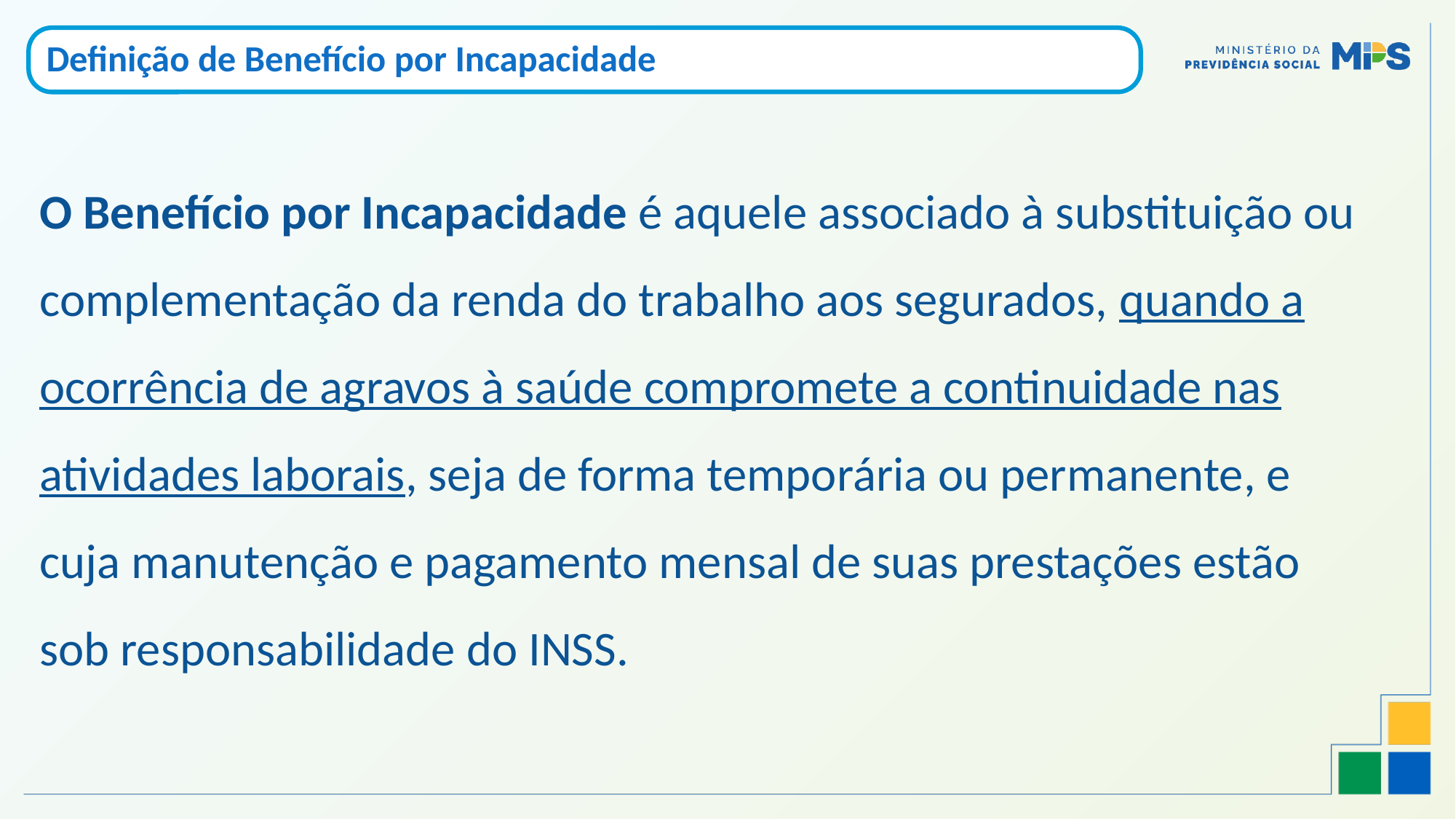

Definição de Benefício por Incapacidade
O Benefício por Incapacidade é aquele associado à substituição ou complementação da renda do trabalho aos segurados, quando a ocorrência de agravos à saúde compromete a continuidade nas atividades laborais, seja de forma temporária ou permanente, e cuja manutenção e pagamento mensal de suas prestações estão sob responsabilidade do INSS.